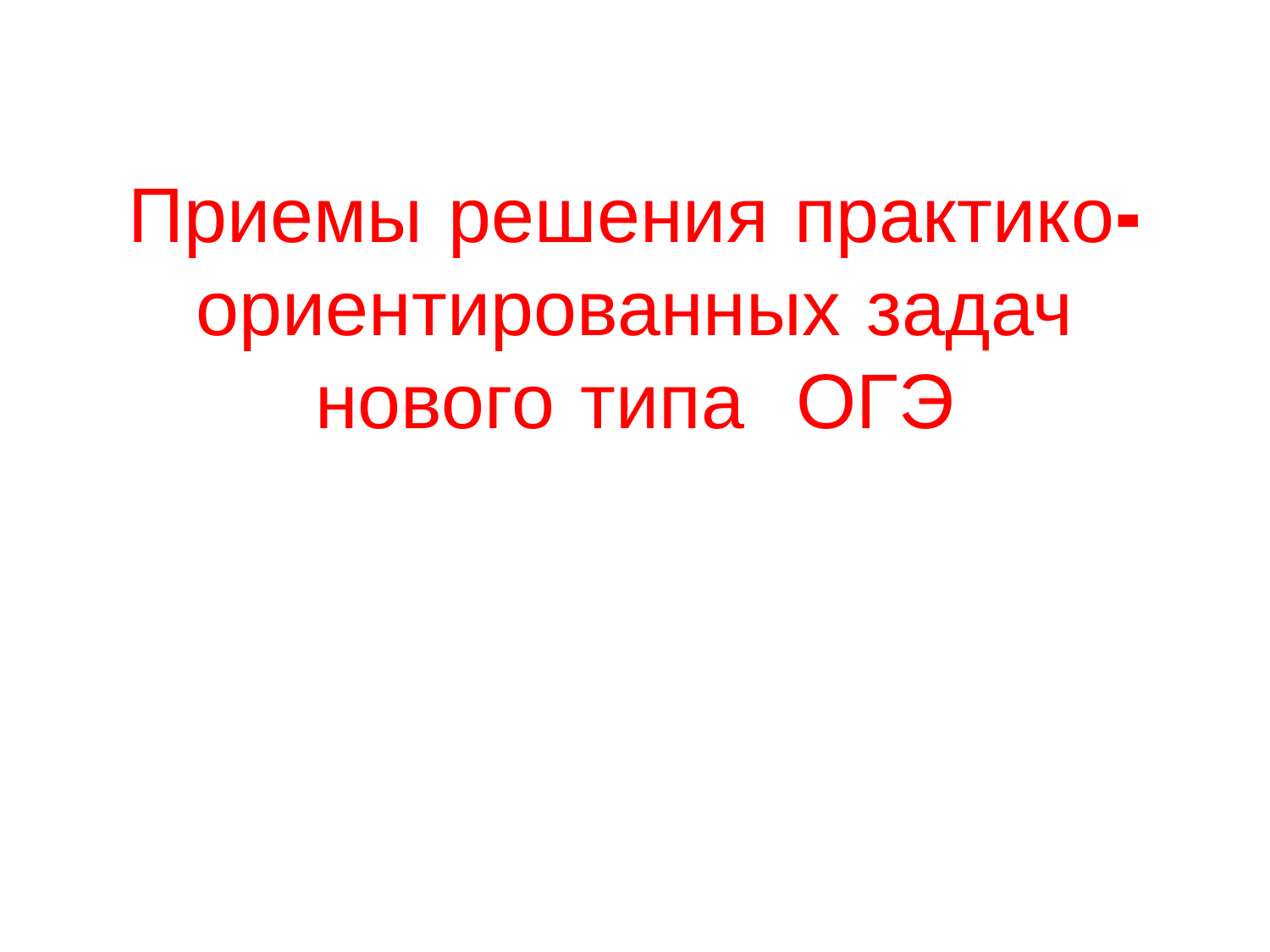

# Приемы решения практико-ориентированных задач нового типа  ОГЭ